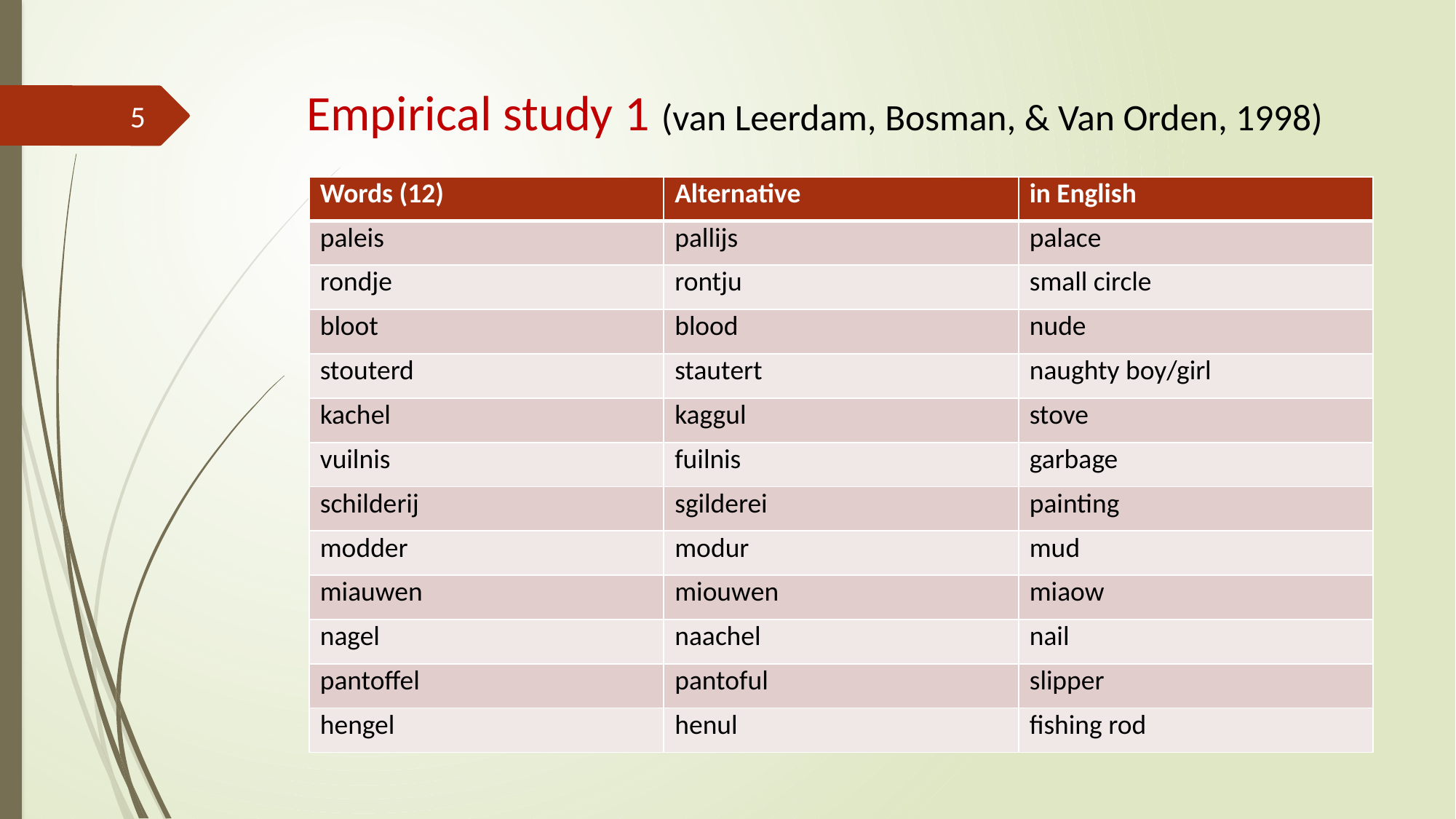

# Empirical study 1 (van Leerdam, Bosman, & Van Orden, 1998)
5
| Words (12) | Alternative | in English |
| --- | --- | --- |
| paleis | pallijs | palace |
| rondje | rontju | small circle |
| bloot | blood | nude |
| stouterd | stautert | naughty boy/girl |
| kachel | kaggul | stove |
| vuilnis | fuilnis | garbage |
| schilderij | sgilderei | painting |
| modder | modur | mud |
| miauwen | miouwen | miaow |
| nagel | naachel | nail |
| pantoffel | pantoful | slipper |
| hengel | henul | fishing rod |